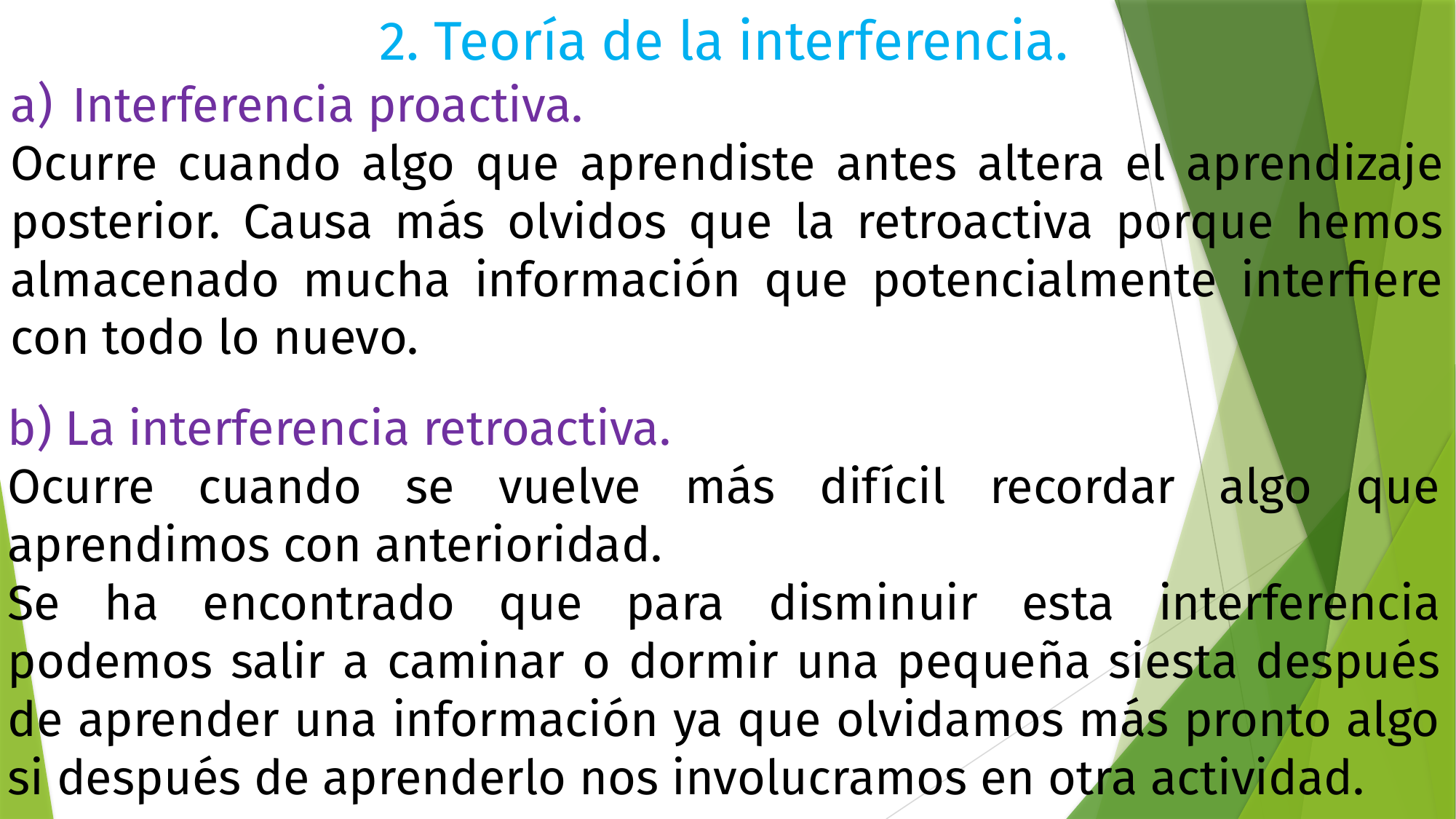

2. Teoría de la interferencia.
Interferencia proactiva.
Ocurre cuando algo que aprendiste antes altera el aprendizaje posterior. Causa más olvidos que la retroactiva porque hemos almacenado mucha información que potencialmente interfiere con todo lo nuevo.

b) La interferencia retroactiva.
Ocurre cuando se vuelve más difícil recordar algo que aprendimos con anterioridad.
Se ha encontrado que para disminuir esta interferencia podemos salir a caminar o dormir una pequeña siesta después de aprender una información ya que olvidamos más pronto algo si después de aprenderlo nos involucramos en otra actividad.